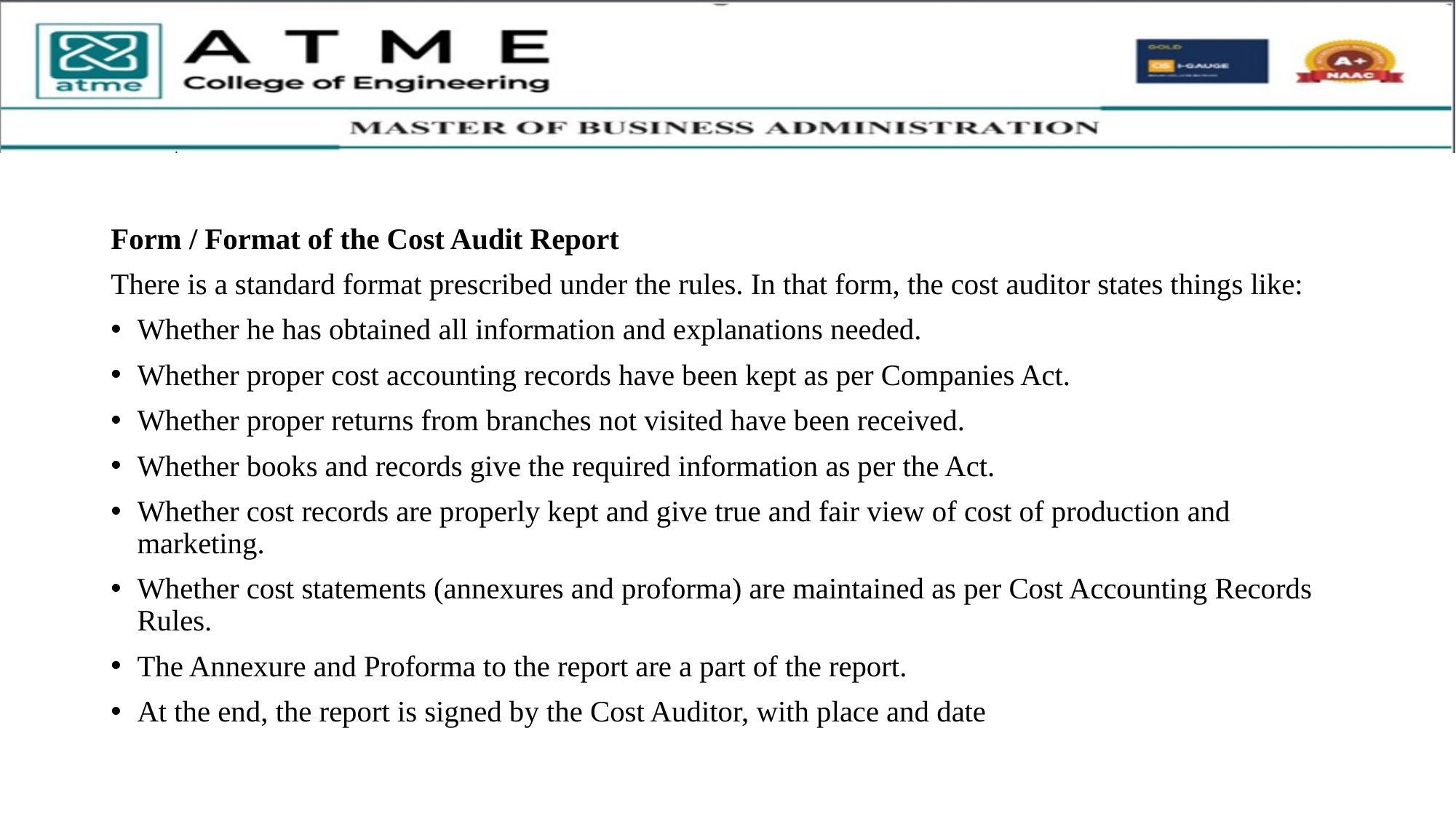

Form / Format of the Cost Audit Report
There is a standard format prescribed under the rules. In that form, the cost auditor states things like:
Whether he has obtained all information and explanations needed.
Whether proper cost accounting records have been kept as per Companies Act.
Whether proper returns from branches not visited have been received.
Whether books and records give the required information as per the Act.
Whether cost records are properly kept and give true and fair view of cost of production and marketing.
Whether cost statements (annexures and proforma) are maintained as per Cost Accounting Records Rules.
The Annexure and Proforma to the report are a part of the report.
At the end, the report is signed by the Cost Auditor, with place and date